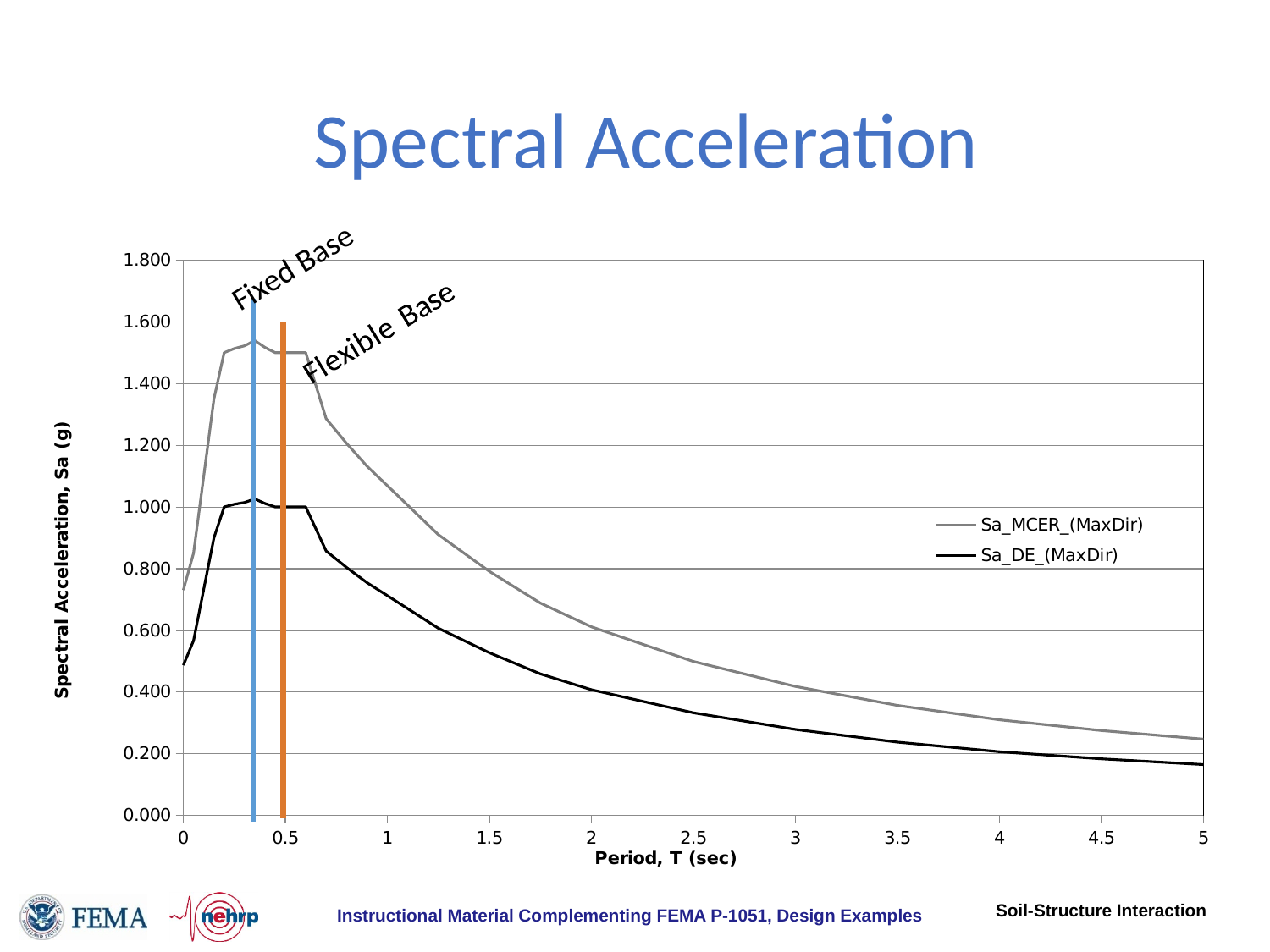

# Spectral Acceleration

### Chart

| Category | Sa_MCER_(MaxDir) | Sa_DE_(MaxDir) |
|---|---|---|
Fixed Base
Soil-Structure Interaction